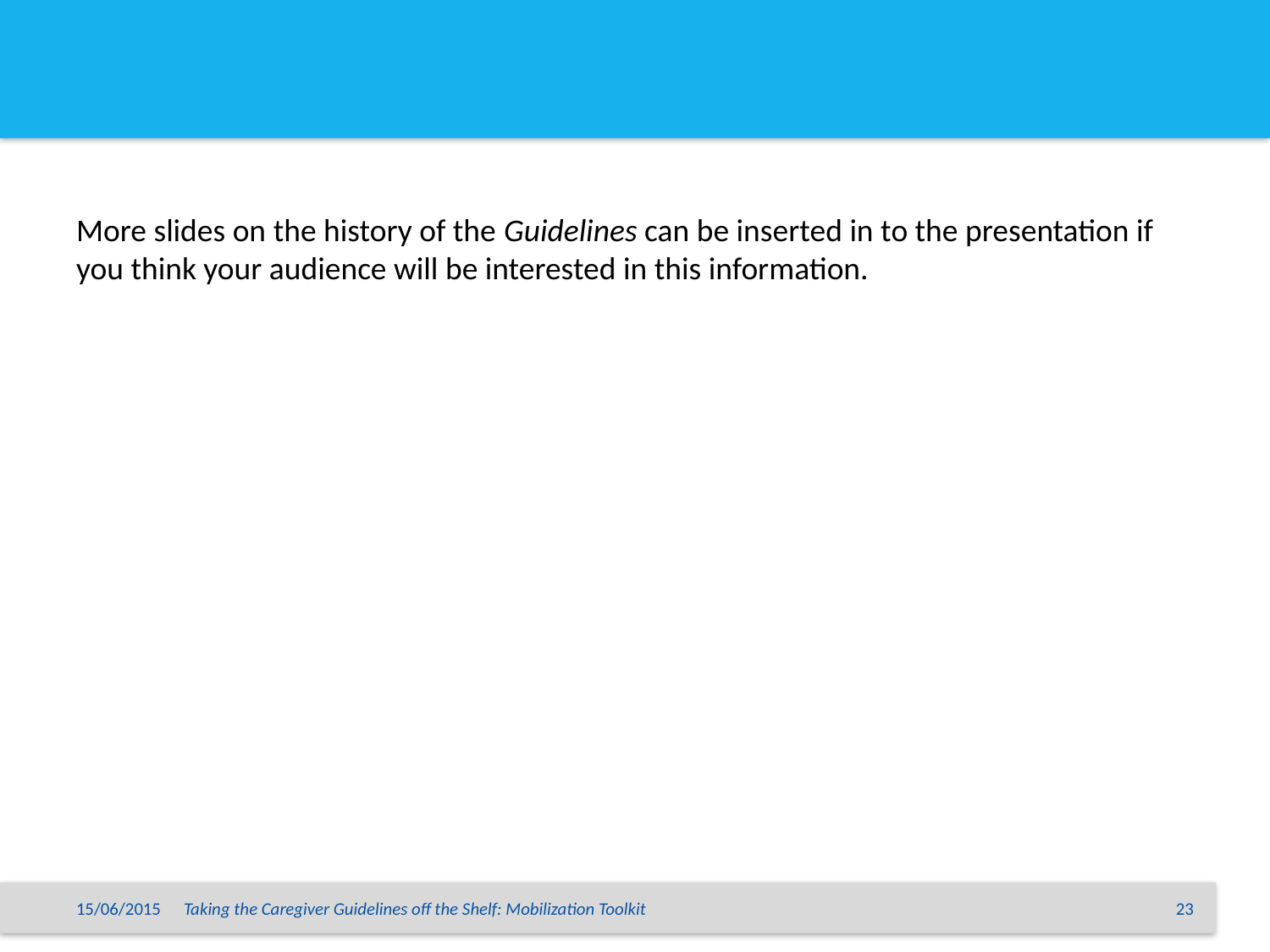

#
More slides on the history of the Guidelines can be inserted in to the presentation if you think your audience will be interested in this information.
15/06/2015
Taking the Caregiver Guidelines off the Shelf: Mobilization Toolkit
23